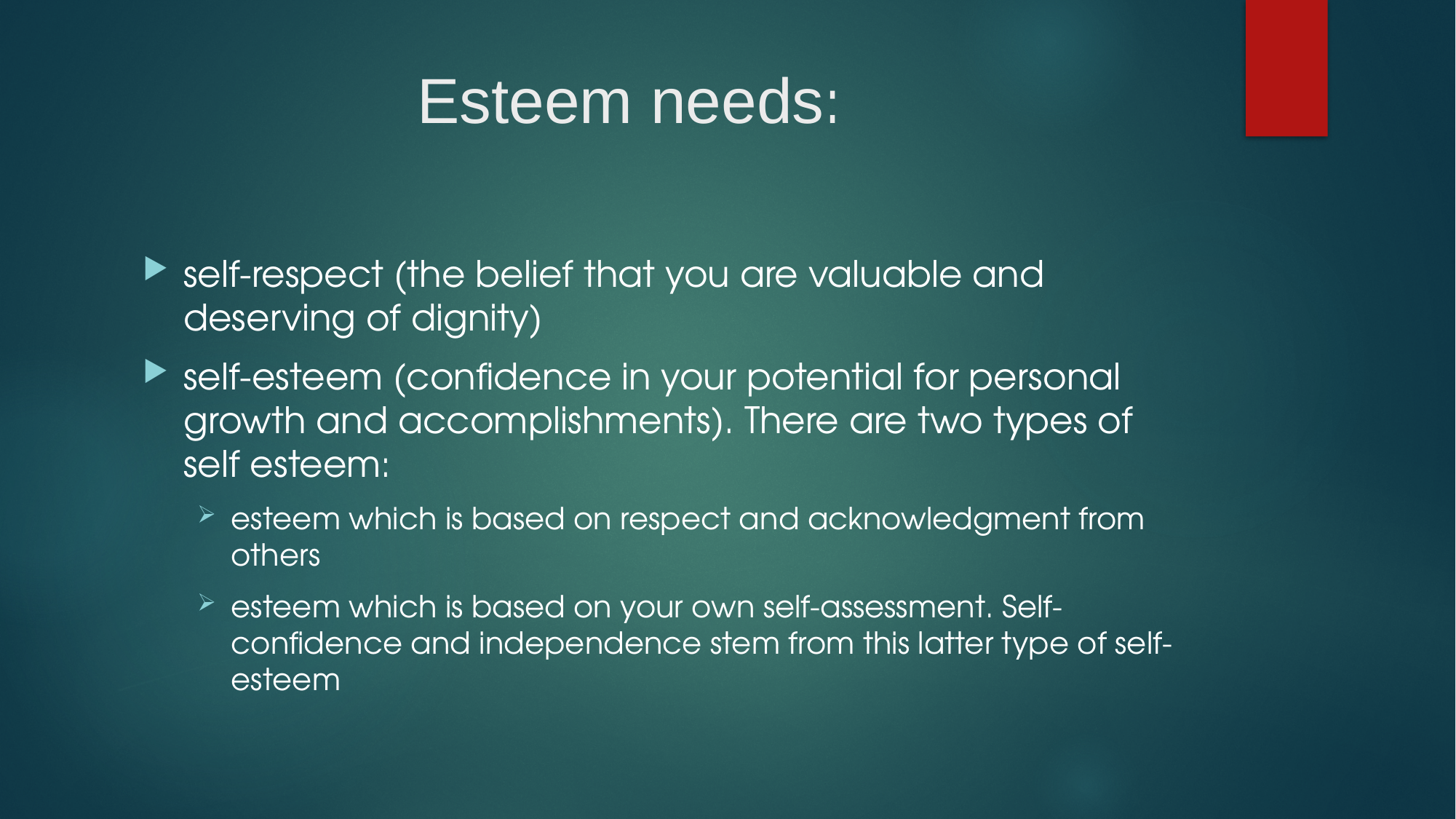

# Esteem needs:
self-respect (the belief that you are valuable and deserving of dignity)
self-esteem (confidence in your potential for personal growth and accomplishments). There are two types of self esteem:
esteem which is based on respect and acknowledgment from others
esteem which is based on your own self-assessment. Self-confidence and independence stem from this latter type of self-esteem